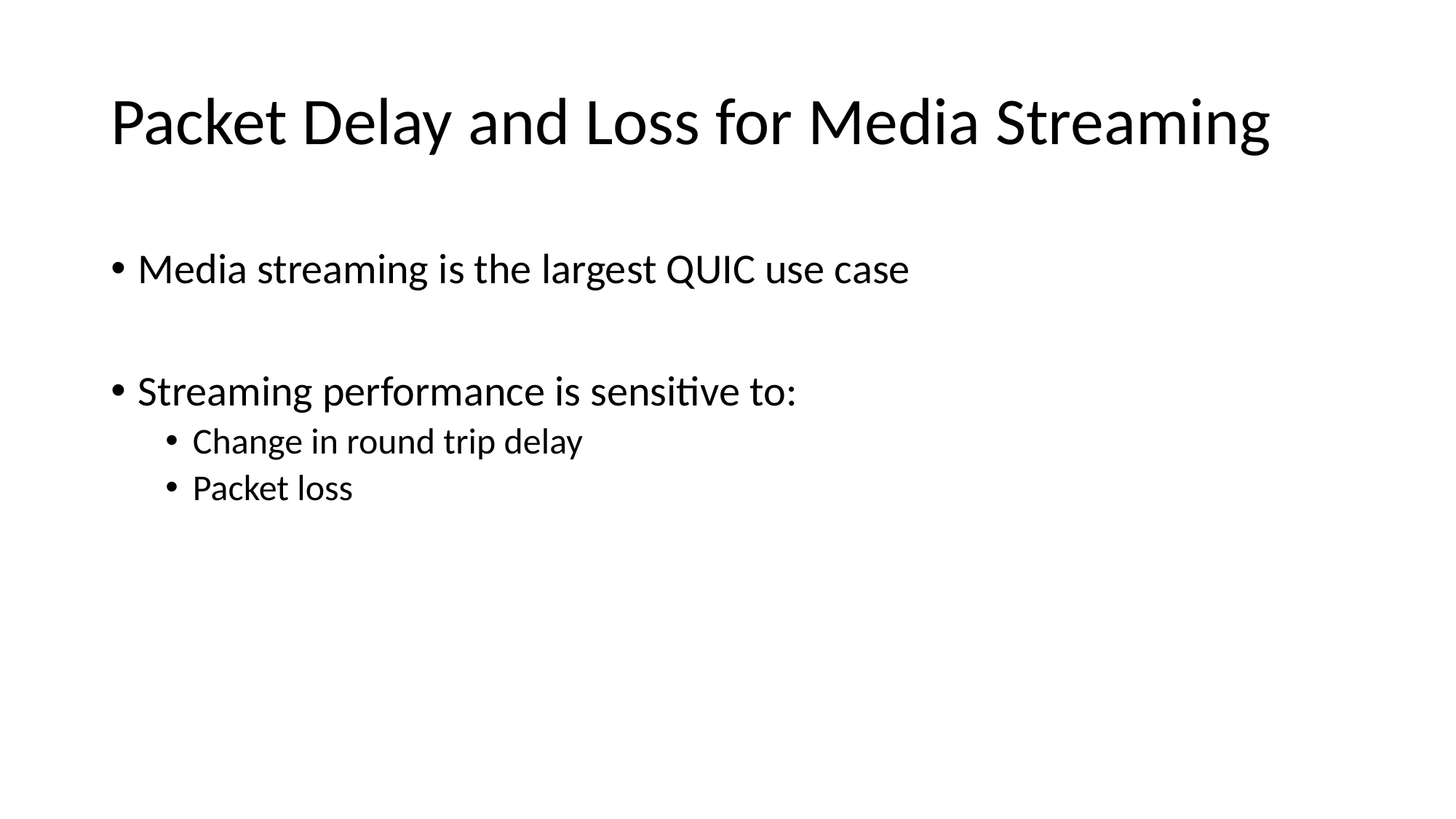

# Packet Delay and Loss for Media Streaming
Media streaming is the largest QUIC use case

Streaming performance is sensitive to:
Change in round trip delay
Packet loss